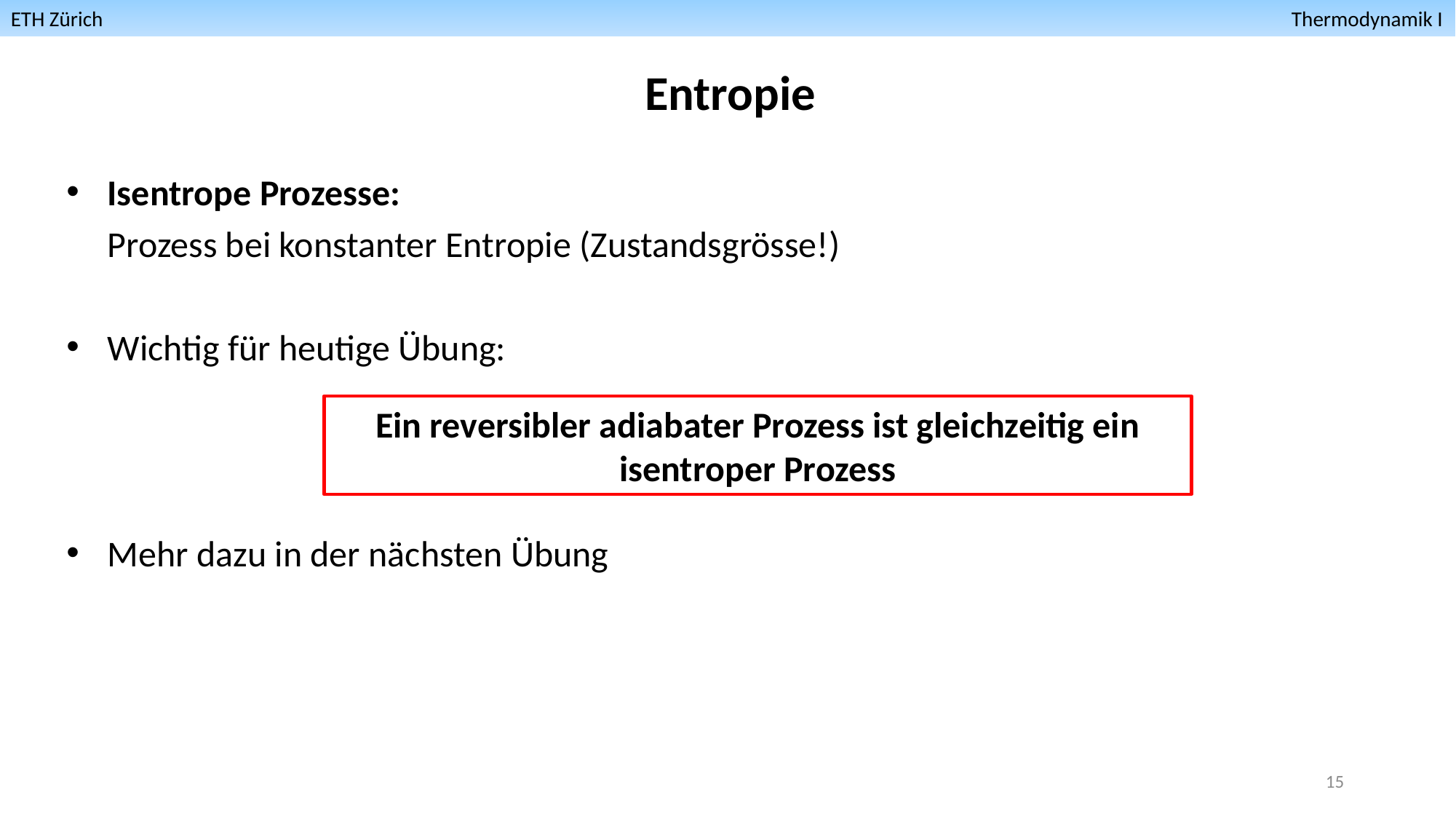

ETH Zürich											                 Thermodynamik I
Entropie
Isentrope Prozesse:
Prozess bei konstanter Entropie (Zustandsgrösse!)

Wichtig für heutige Übung:

Mehr dazu in der nächsten Übung
Ein reversibler adiabater Prozess ist gleichzeitig ein isentroper Prozess
15